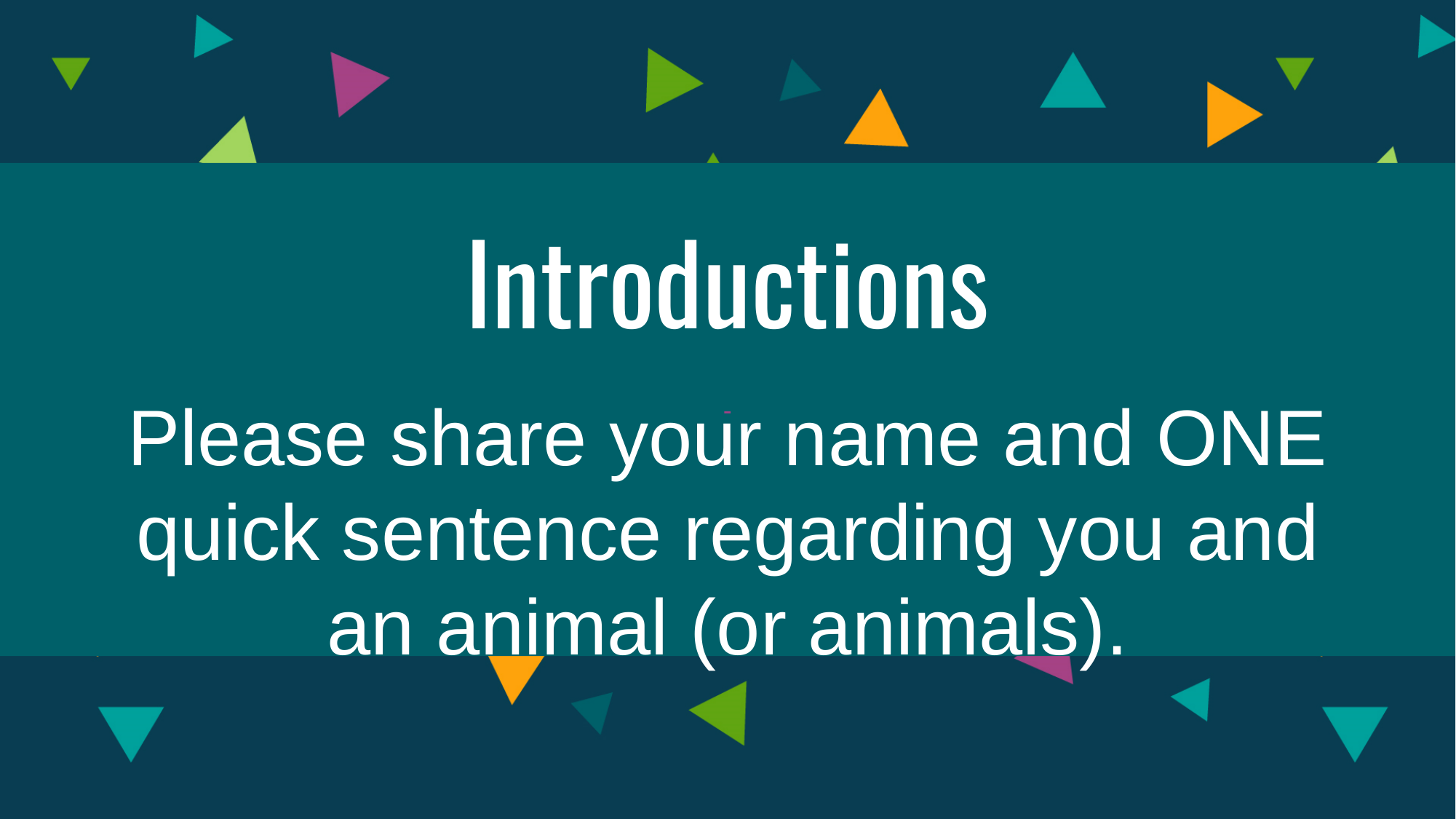

-
Introductions

Please share your name and ONE quick sentence regarding you and an animal (or animals).